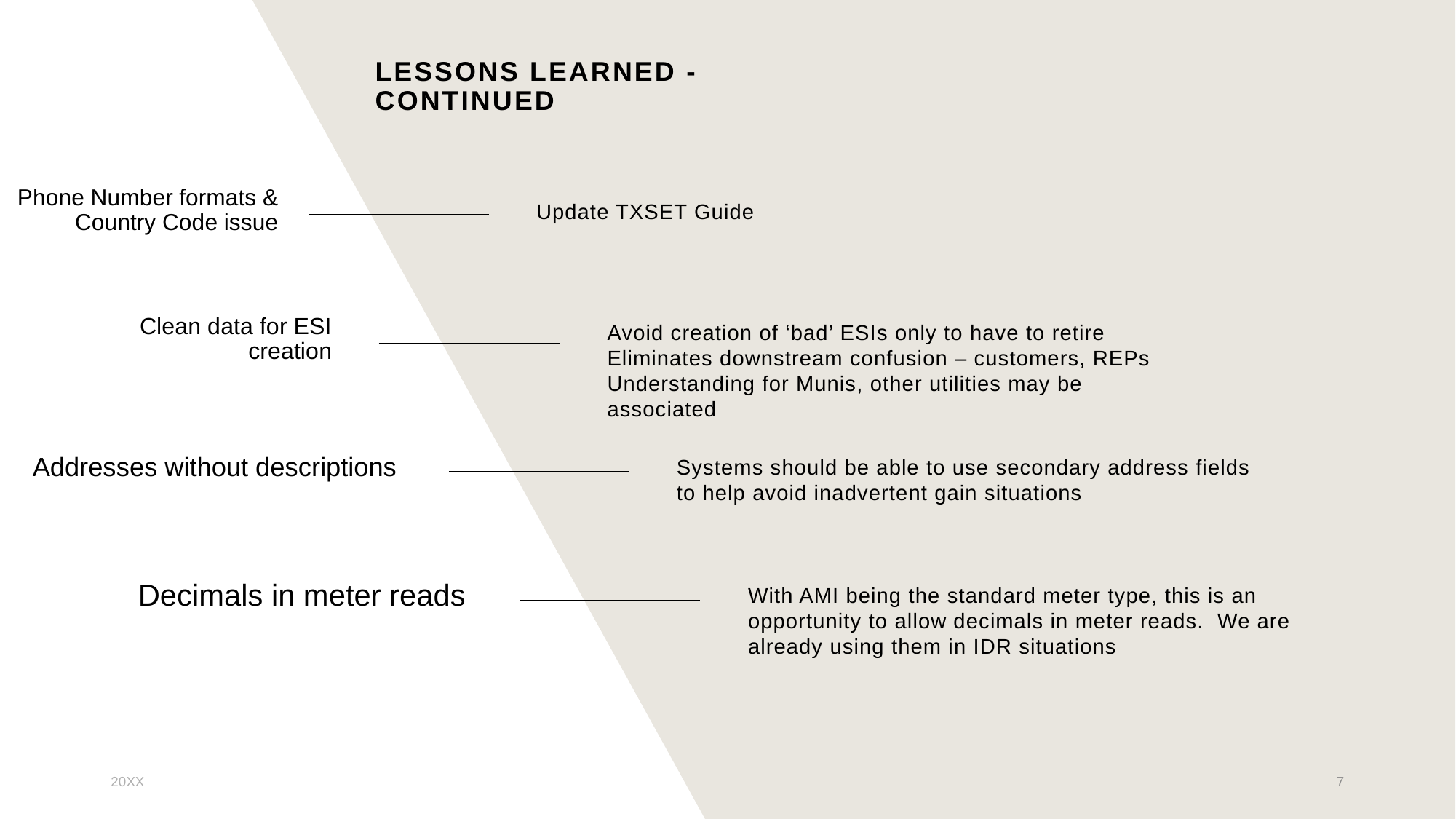

# Lessons learned - continued
Phone Number formats & Country Code issue
Update TXSET Guide
Clean data for ESI creation
Avoid creation of ‘bad’ ESIs only to have to retire
Eliminates downstream confusion – customers, REPs
Understanding for Munis, other utilities may be associated

Addresses without descriptions
Systems should be able to use secondary address fields to help avoid inadvertent gain situations
Decimals in meter reads
With AMI being the standard meter type, this is an opportunity to allow decimals in meter reads.  We are already using them in IDR situations
20XX
7